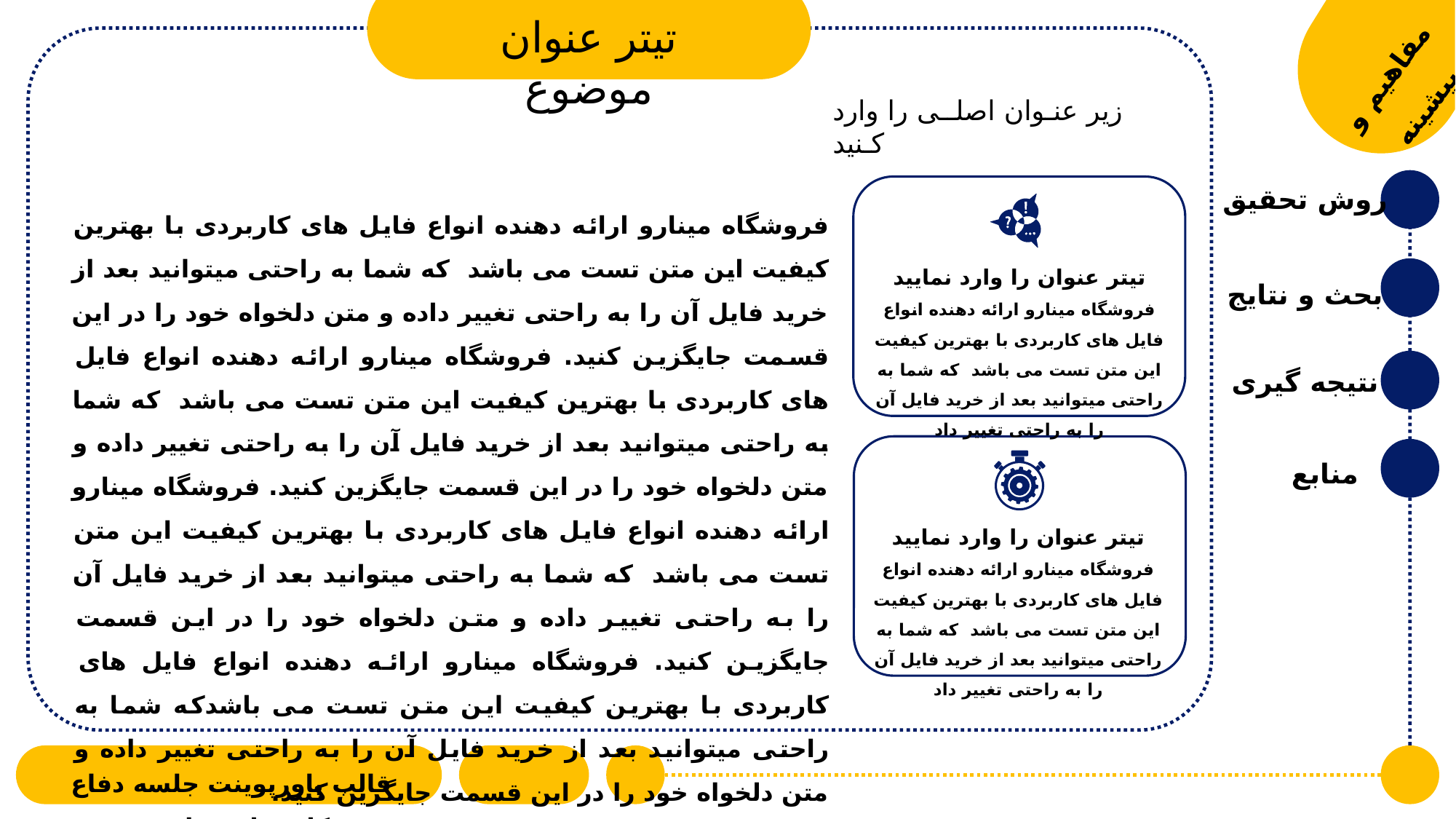

تیتر عنوان موضوع
مفاهیم و پیشینه
زیر عنـوان اصلــی را وارد کـنید
روش تحقیق

فروشگاه مینارو ارائه دهنده انواع فایل های کاربردی با بهترین کیفیت این متن تست می باشد  که شما به راحتی میتوانید بعد از خرید فایل آن را به راحتی تغییر داده و متن دلخواه خود را در این قسمت جایگزین کنید. فروشگاه مینارو ارائه دهنده انواع فایل های کاربردی با بهترین کیفیت این متن تست می باشد  که شما به راحتی میتوانید بعد از خرید فایل آن را به راحتی تغییر داده و متن دلخواه خود را در این قسمت جایگزین کنید. فروشگاه مینارو ارائه دهنده انواع فایل های کاربردی با بهترین کیفیت این متن تست می باشد  که شما به راحتی میتوانید بعد از خرید فایل آن را به راحتی تغییر داده و متن دلخواه خود را در این قسمت جایگزین کنید. فروشگاه مینارو ارائه دهنده انواع فایل های کاربردی با بهترین کیفیت این متن تست می باشدکه شما به راحتی میتوانید بعد از خرید فایل آن را به راحتی تغییر داده و متن دلخواه خود را در این قسمت جایگزین کنید.

تیتر عنوان را وارد نمایید
فروشگاه مینارو ارائه دهنده انواع فایل های کاربردی با بهترین کیفیت این متن تست می باشد  که شما به راحتی میتوانید بعد از خرید فایل آن را به راحتی تغییر داد
بحث و نتایج
نتیجه گیری
منابع

تیتر عنوان را وارد نمایید
فروشگاه مینارو ارائه دهنده انواع فایل های کاربردی با بهترین کیفیت این متن تست می باشد  که شما به راحتی میتوانید بعد از خرید فایل آن را به راحتی تغییر داد
قالب پاورپوینت جلسه دفاع کارشناسی ارشد